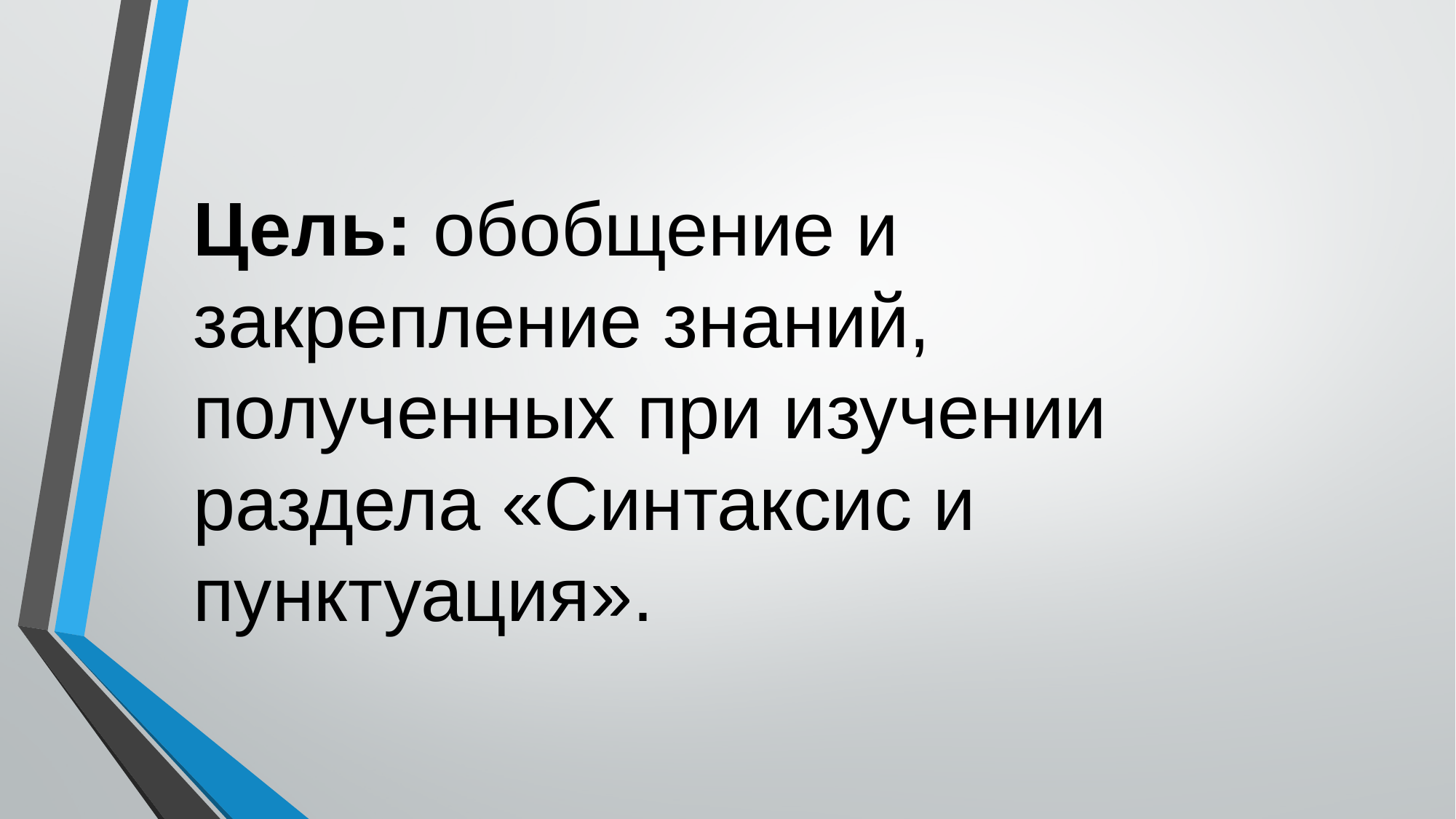

#
Цель: обобщение и закрепление знаний, полученных при изучении раздела «Синтаксис и пунктуация».